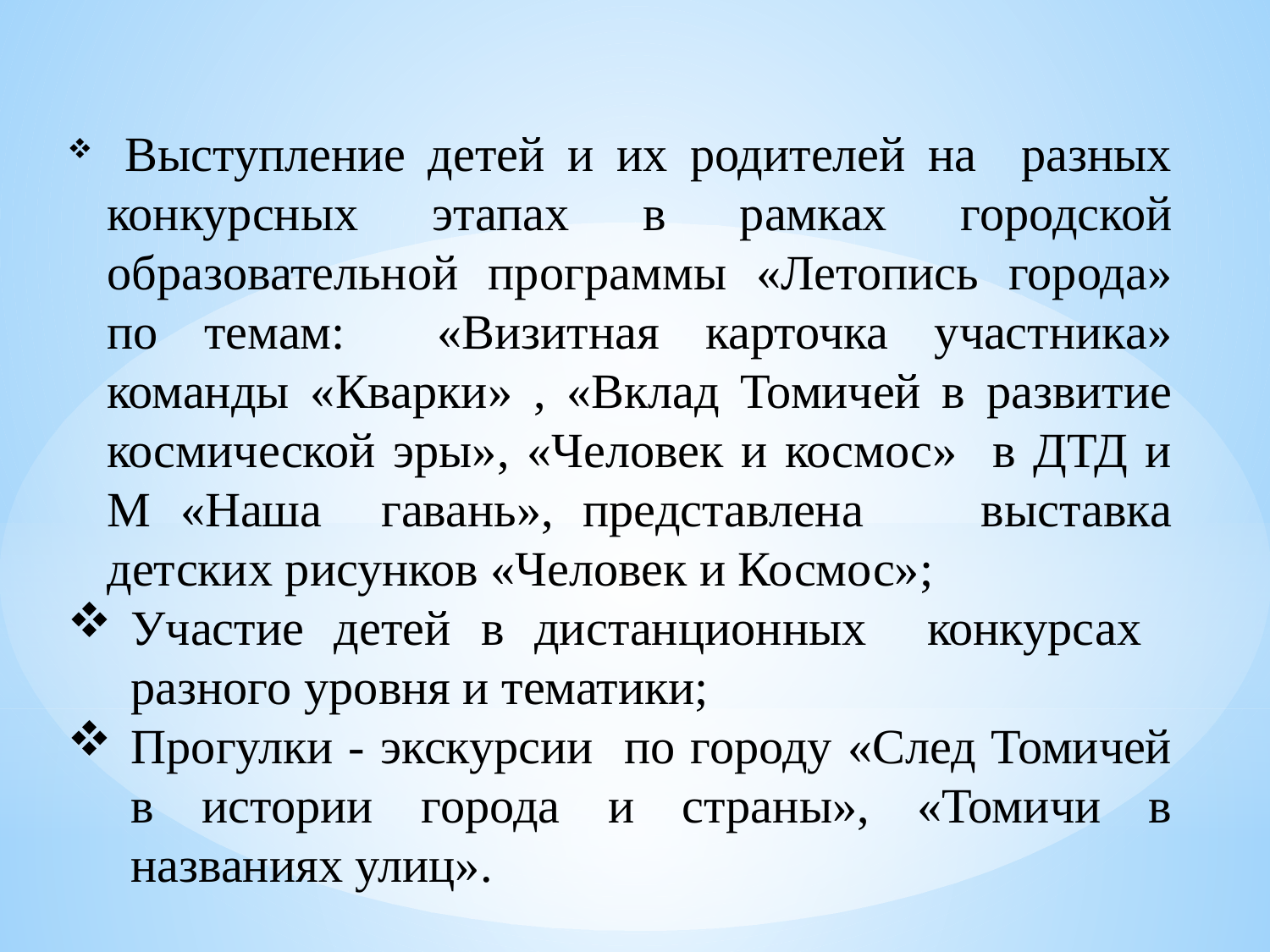

Выступление детей и их родителей на  разных конкурсных этапах в рамках городской образовательной программы «Летопись города» по темам:  «Визитная карточка участника» команды «Кварки» , «Вклад Томичей в развитие космической эры», «Человек и космос»  в ДТД и М «Наша  гавань», представлена    выставка детских рисунков «Человек и Космос»;
Участие детей в дистанционных  конкурсах  разного уровня и тематики;
Прогулки - экскурсии  по городу «След Томичей в истории города и страны», «Томичи в названиях улиц».